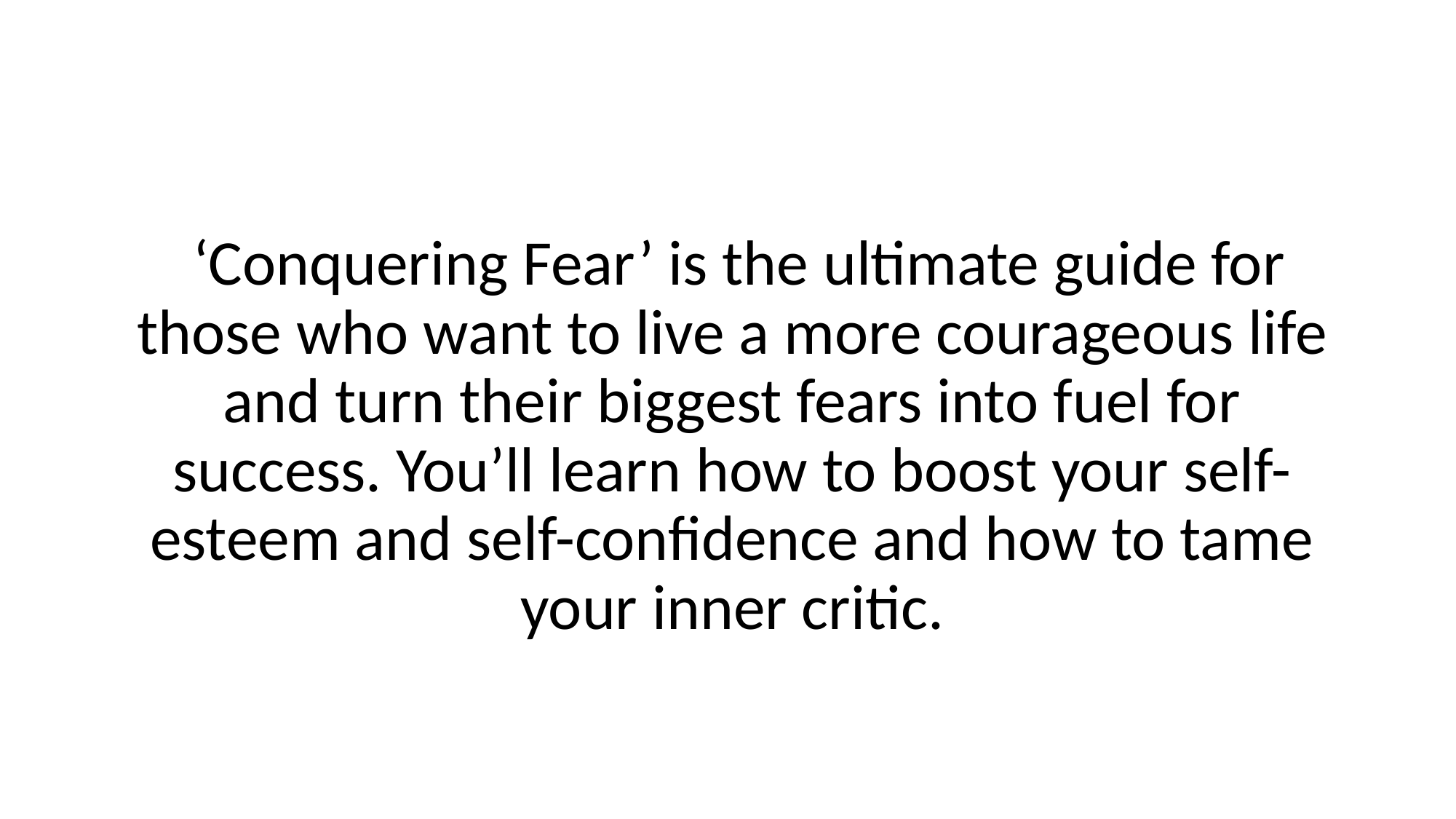

‘Conquering Fear’ is the ultimate guide for those who want to live a more courageous life and turn their biggest fears into fuel for success. You’ll learn how to boost your self-esteem and self-confidence and how to tame your inner critic.